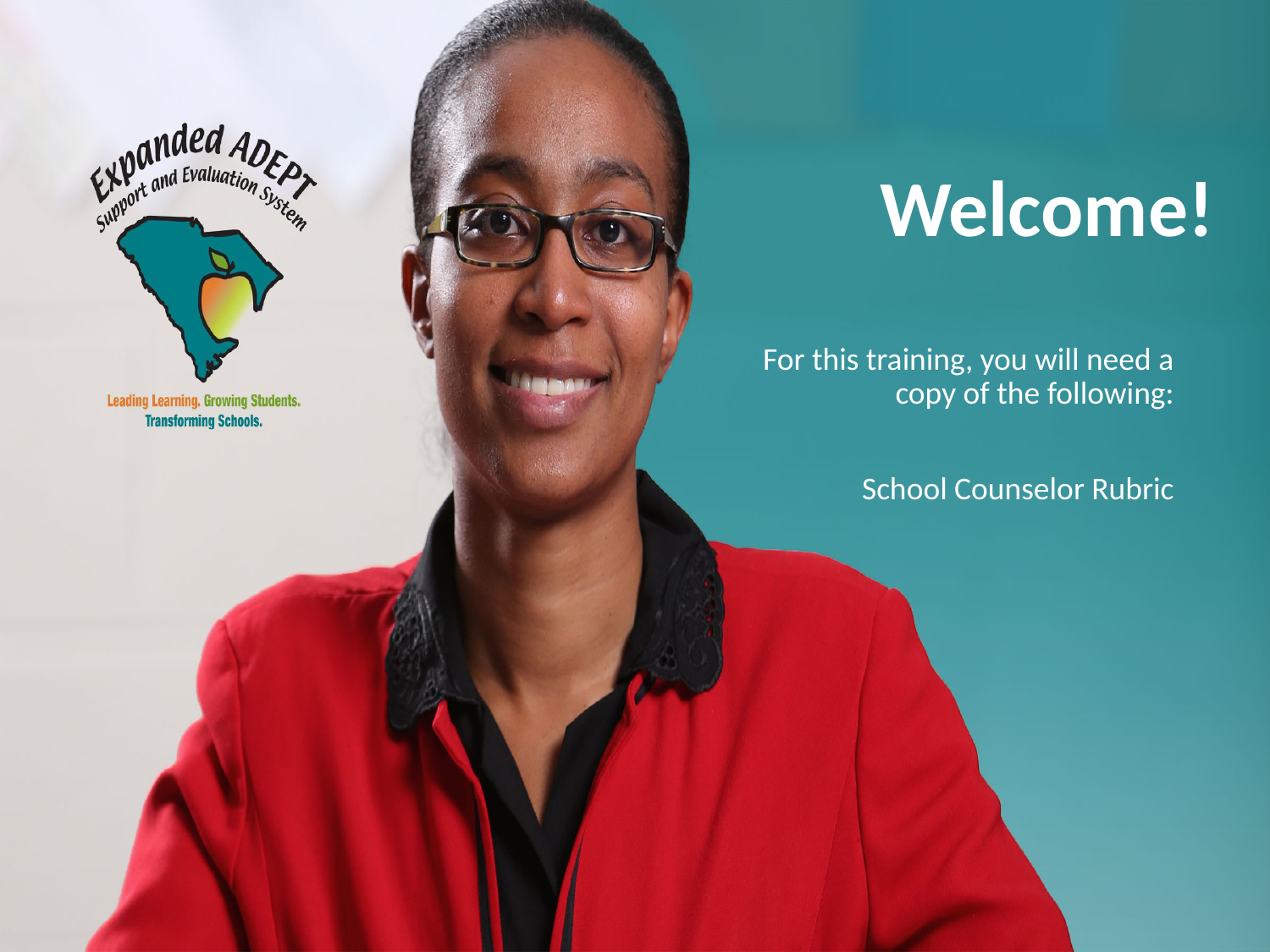

# Welcome!
For this training, you will need a copy of the following:

School Counselor Rubric